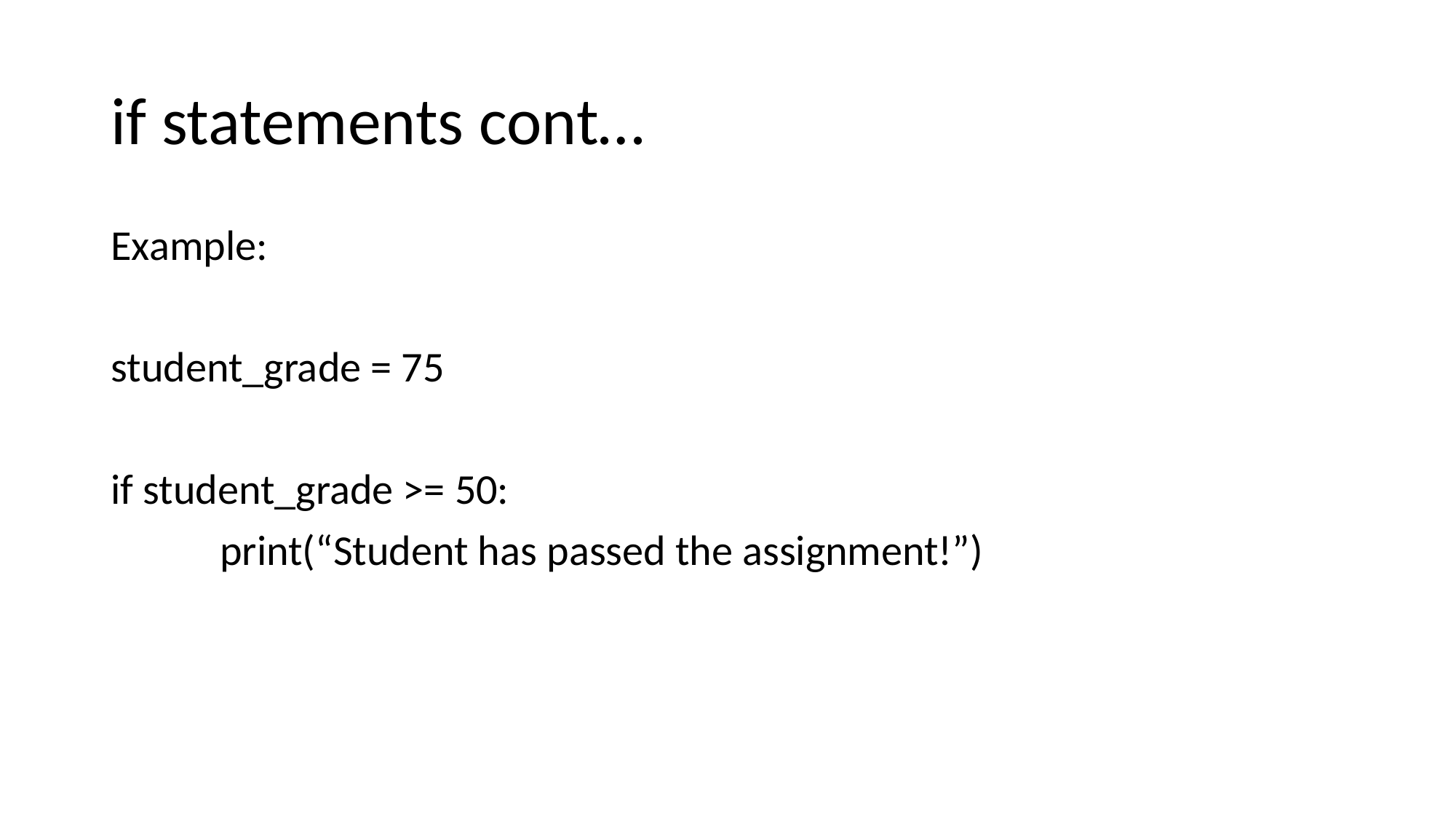

# if statements cont…
Example:

student_grade = 75

if student_grade >= 50:
	print(“Student has passed the assignment!”)